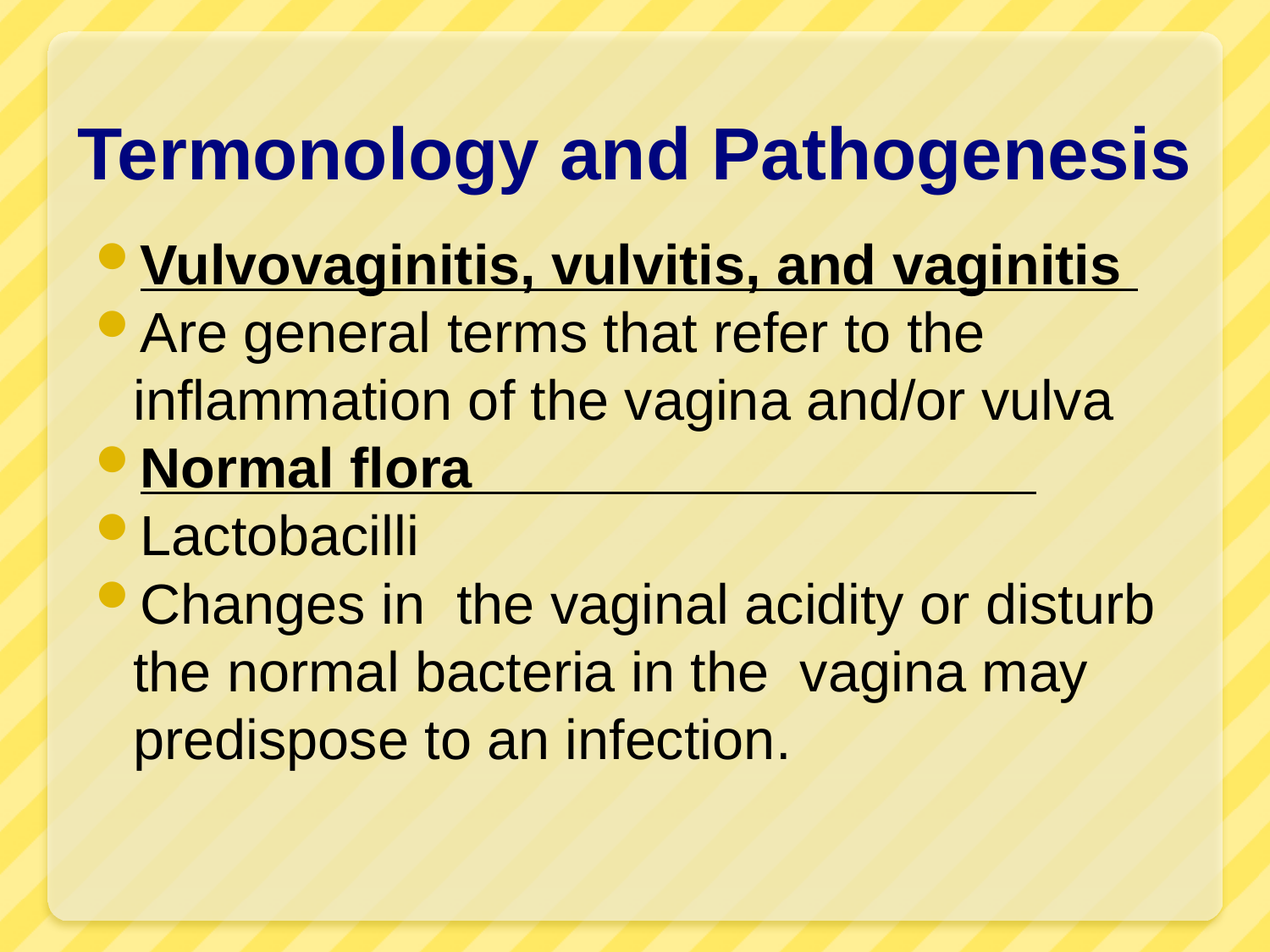

# Termonology and Pathogenesis
Vulvovaginitis, vulvitis, and vaginitis
Are general terms that refer to the inflammation of the vagina and/or vulva
Normal flora
Lactobacilli
Changes in  the vaginal acidity or disturb the normal bacteria in the  vagina may predispose to an infection.